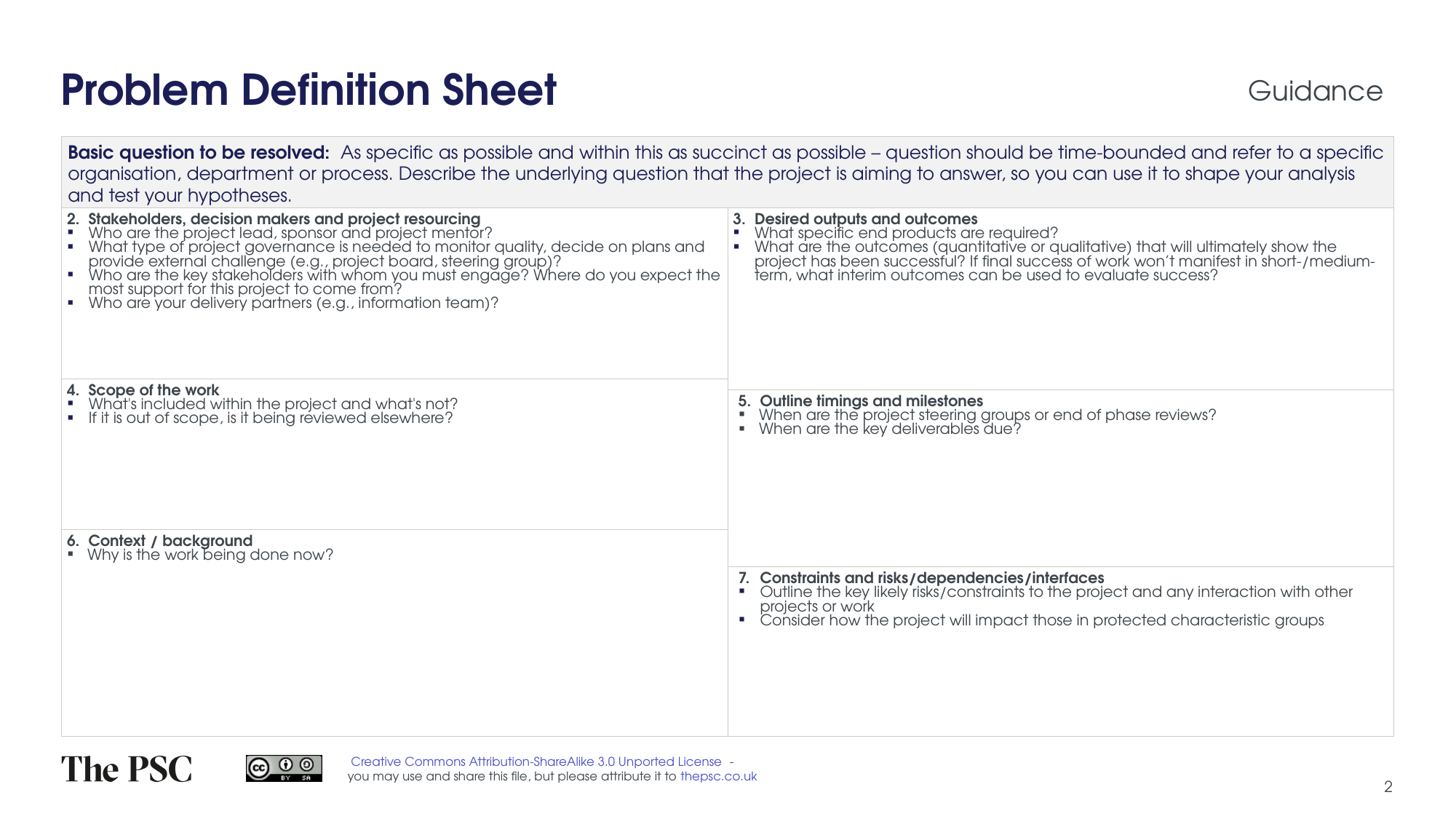

Problem Definition Sheet
Guidance
Basic question to be resolved:  As specific as possible and within this as succinct as possible – question should be time-bounded and refer to a specific organisation, department or process. Describe the underlying question that the project is aiming to answer, so you can use it to shape your analysis and test your hypotheses.

| Desired outputs and outcomes What specific end products are required? What are the outcomes (quantitative or qualitative) that will ultimately show the project has been successful? If final success of work won’t manifest in short-/medium- term, what interim outcomes can be used to evaluate success? |
| --- |
| Outline timings and milestones When are the project steering groups or end of phase reviews? When are the key deliverables due? |
| Constraints and risks/dependencies/interfaces Outline the key likely risks/constraints to the project and any interaction with other projects or work Consider how the project will impact those in protected characteristic groups |
| Stakeholders, decision makers and project resourcing Who are the project lead, sponsor and project mentor? What type of project governance is needed to monitor quality, decide on plans and provide external challenge (e.g., project board, steering group)? Who are the key stakeholders with whom you must engage? Where do you expect the most support for this project to come from? Who are your delivery partners (e.g., information team)? |
| --- |
| Scope of the work What's included within the project and what's not? If it is out of scope, is it being reviewed elsewhere? |
| Context / background Why is the work being done now? |
2